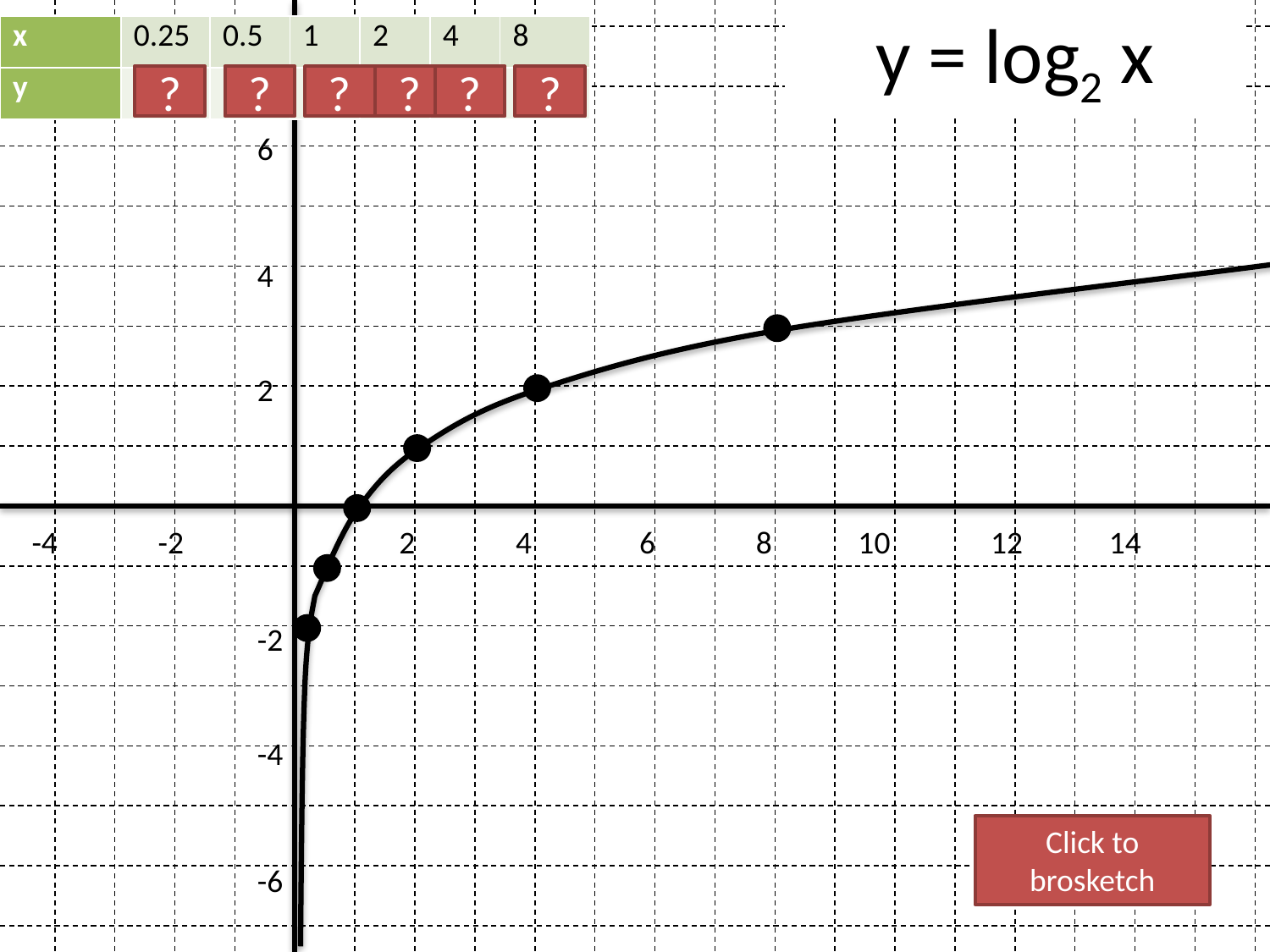

8

6

4

2

-2

-4

-6

 -4              -2                              2              4               6              8            10              12            14
y = log2 x
| x | 0.25 | 0.5 | 1 | 2 | 4 | 8 |
| --- | --- | --- | --- | --- | --- | --- |
| y | -2 | -1 | 0 | 1 | 2 | 3 |
?
?
?
?
?
?

Click to brosketch